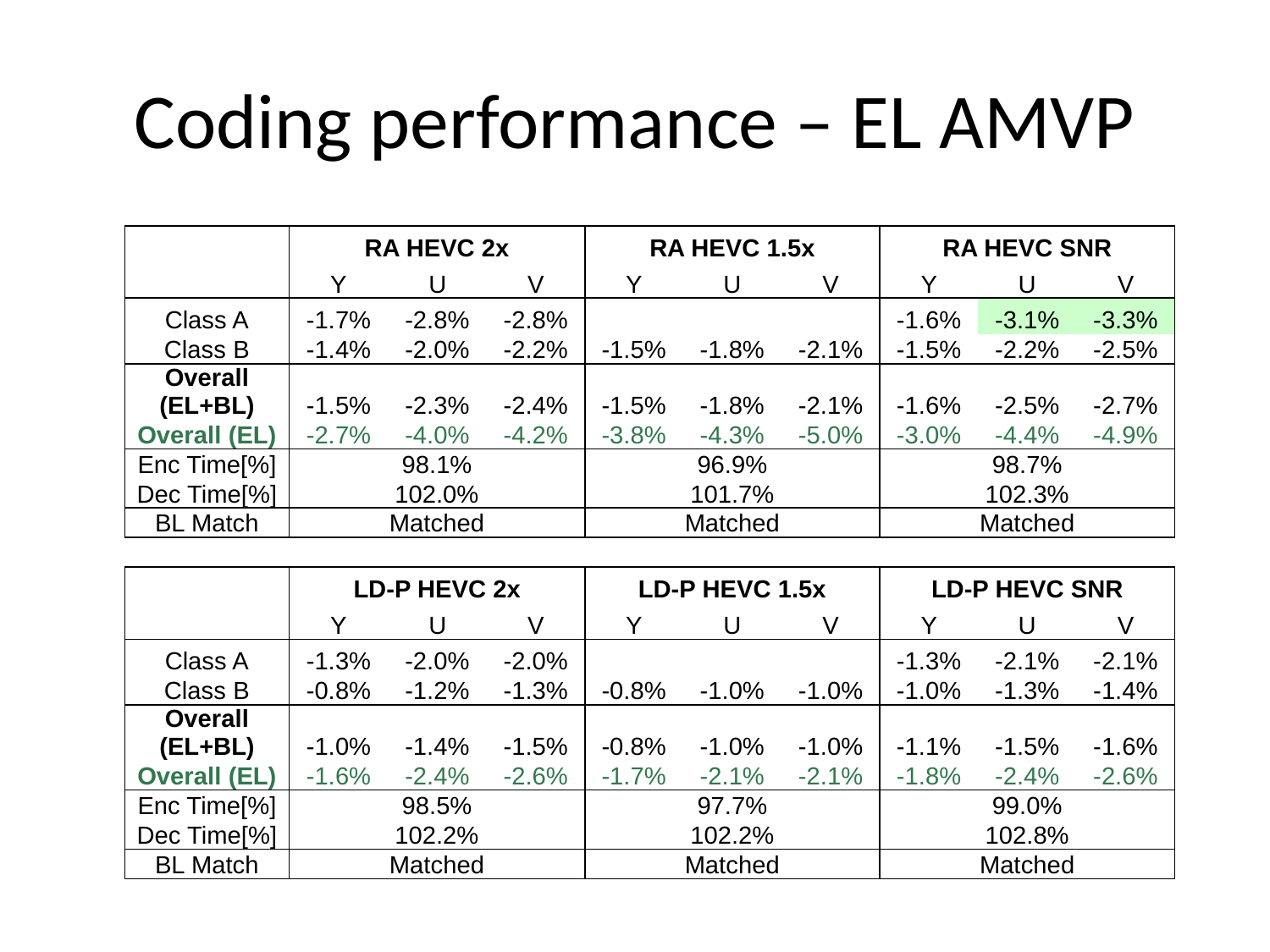

# Coding performance – EL AMVP
|  | RA HEVC 2x |  |  | RA HEVC 1.5x |  |  | RA HEVC SNR |  |  |
| --- | --- | --- | --- | --- | --- | --- | --- | --- | --- |
|  | Y | U | V | Y | U | V | Y | U | V |
| Class A | -1.7% | -2.8% | -2.8% |  |  |  | -1.6% | -3.1% | -3.3% |
| Class B | -1.4% | -2.0% | -2.2% | -1.5% | -1.8% | -2.1% | -1.5% | -2.2% | -2.5% |
| Overall (EL+BL) | -1.5% | -2.3% | -2.4% | -1.5% | -1.8% | -2.1% | -1.6% | -2.5% | -2.7% |
| Overall (EL) | -2.7% | -4.0% | -4.2% | -3.8% | -4.3% | -5.0% | -3.0% | -4.4% | -4.9% |
| Enc Time[%] | 98.1% |  |  | 96.9% |  |  | 98.7% |  |  |
| Dec Time[%] | 102.0% |  |  | 101.7% |  |  | 102.3% |  |  |
| BL Match | Matched |  |  | Matched |  |  | Matched |  |  |
|  |  |  |  |  |  |  |  |  |  |
|  | LD-P HEVC 2x |  |  | LD-P HEVC 1.5x |  |  | LD-P HEVC SNR |  |  |
|  | Y | U | V | Y | U | V | Y | U | V |
| Class A | -1.3% | -2.0% | -2.0% |  |  |  | -1.3% | -2.1% | -2.1% |
| Class B | -0.8% | -1.2% | -1.3% | -0.8% | -1.0% | -1.0% | -1.0% | -1.3% | -1.4% |
| Overall (EL+BL) | -1.0% | -1.4% | -1.5% | -0.8% | -1.0% | -1.0% | -1.1% | -1.5% | -1.6% |
| Overall (EL) | -1.6% | -2.4% | -2.6% | -1.7% | -2.1% | -2.1% | -1.8% | -2.4% | -2.6% |
| Enc Time[%] | 98.5% |  |  | 97.7% |  |  | 99.0% |  |  |
| Dec Time[%] | 102.2% |  |  | 102.2% |  |  | 102.8% |  |  |
| BL Match | Matched |  |  | Matched |  |  | Matched |  |  |